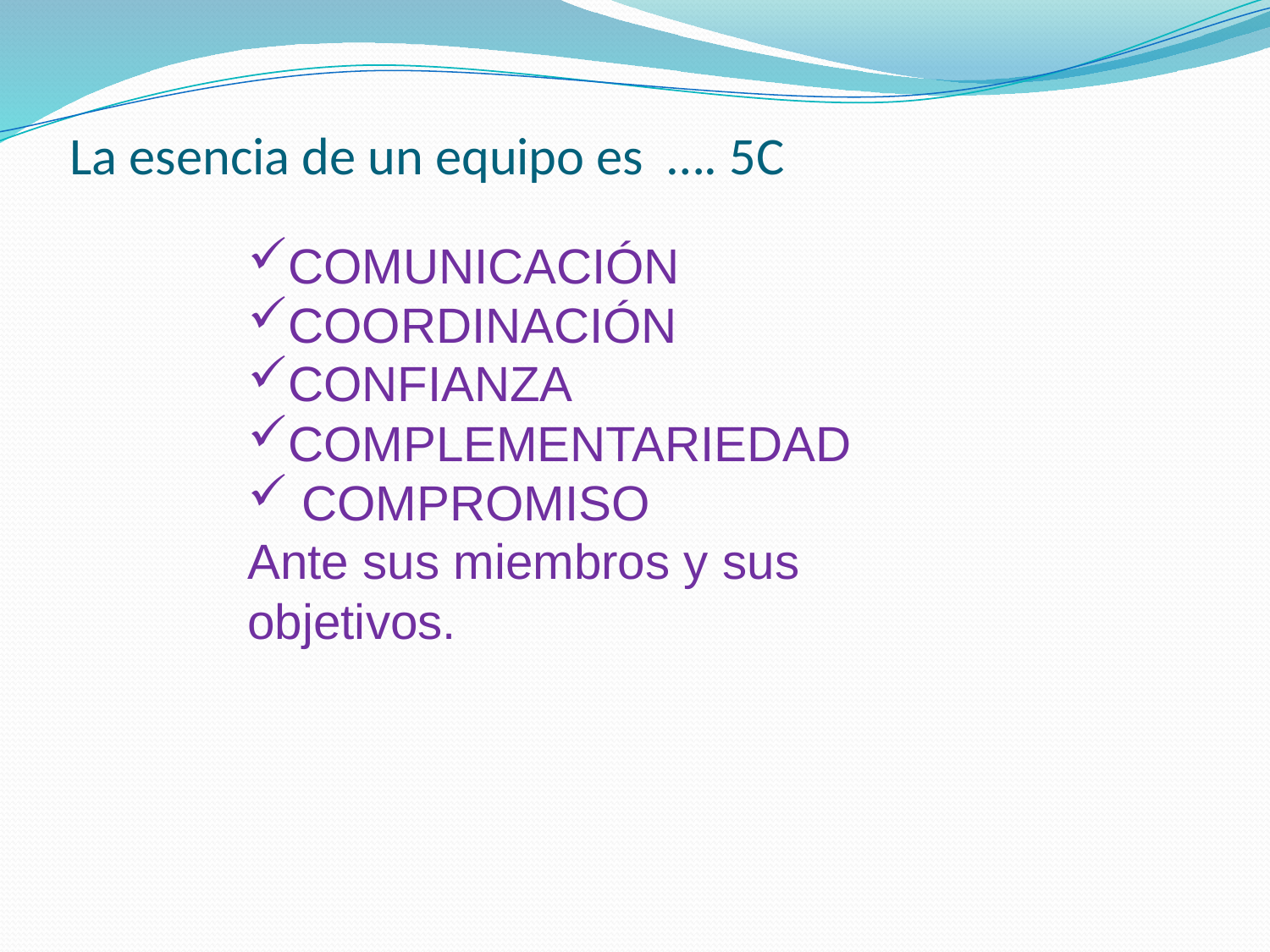

# La esencia de un equipo es  …. 5C
COMUNICACIÓN
COORDINACIÓN
CONFIANZA
COMPLEMENTARIEDAD
 COMPROMISO
Ante sus miembros y sus objetivos.